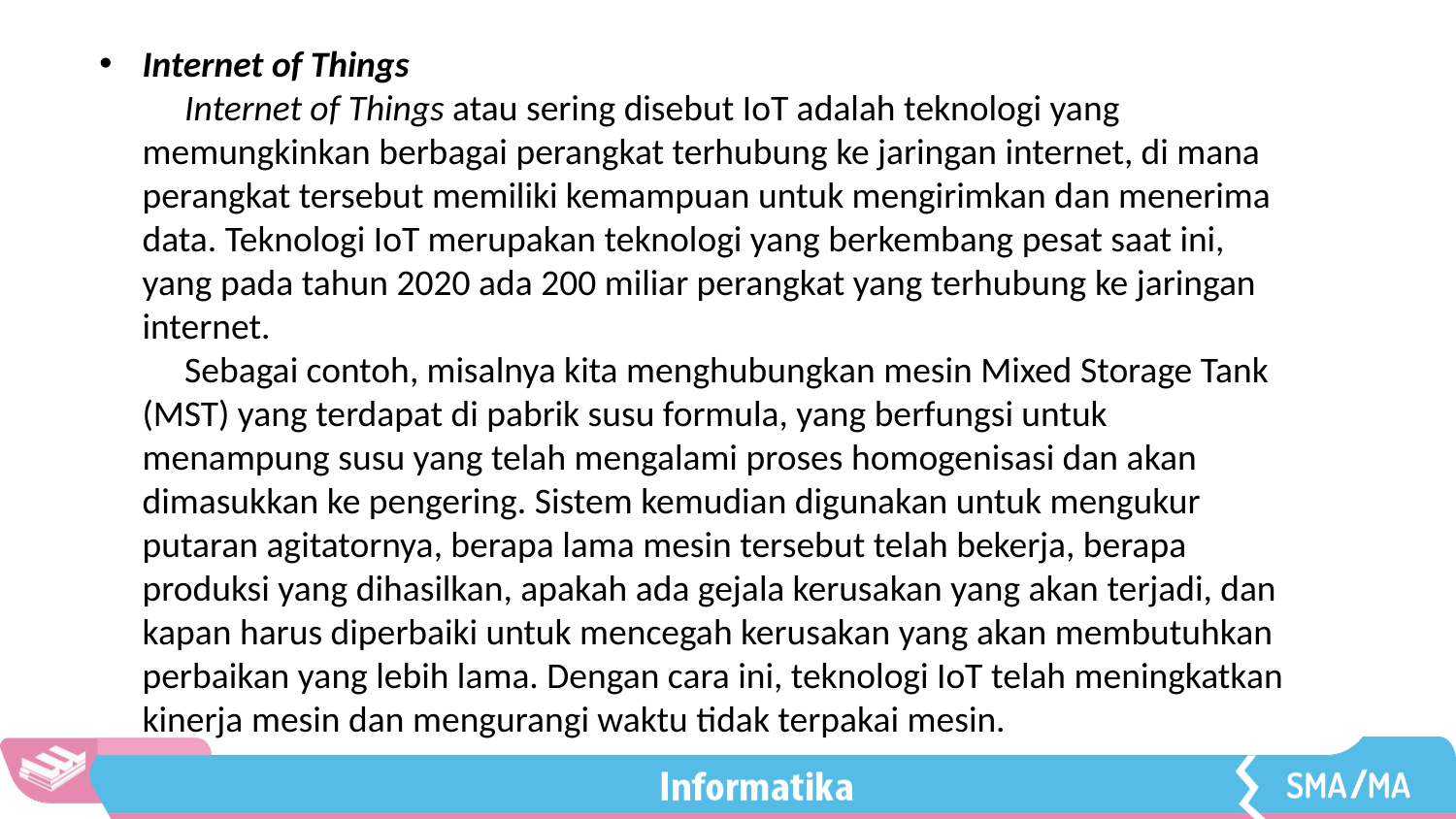

Internet of Things
Internet of Things atau sering disebut IoT adalah teknologi yang memungkinkan berbagai perangkat terhubung ke jaringan internet, di mana perangkat tersebut memiliki kemampuan untuk mengirimkan dan menerima data. Teknologi IoT merupakan teknologi yang berkembang pesat saat ini, yang pada tahun 2020 ada 200 miliar perangkat yang terhubung ke jaringan internet.
Sebagai contoh, misalnya kita menghubungkan mesin Mixed Storage Tank (MST) yang terdapat di pabrik susu formula, yang berfungsi untuk menampung susu yang telah mengalami proses homogenisasi dan akan dimasukkan ke pengering. Sistem kemudian digunakan untuk mengukur putaran agitatornya, berapa lama mesin tersebut telah bekerja, berapa produksi yang dihasilkan, apakah ada gejala kerusakan yang akan terjadi, dan kapan harus diperbaiki untuk mencegah kerusakan yang akan membutuhkan perbaikan yang lebih lama. Dengan cara ini, teknologi IoT telah meningkatkan kinerja mesin dan mengurangi waktu tidak terpakai mesin.